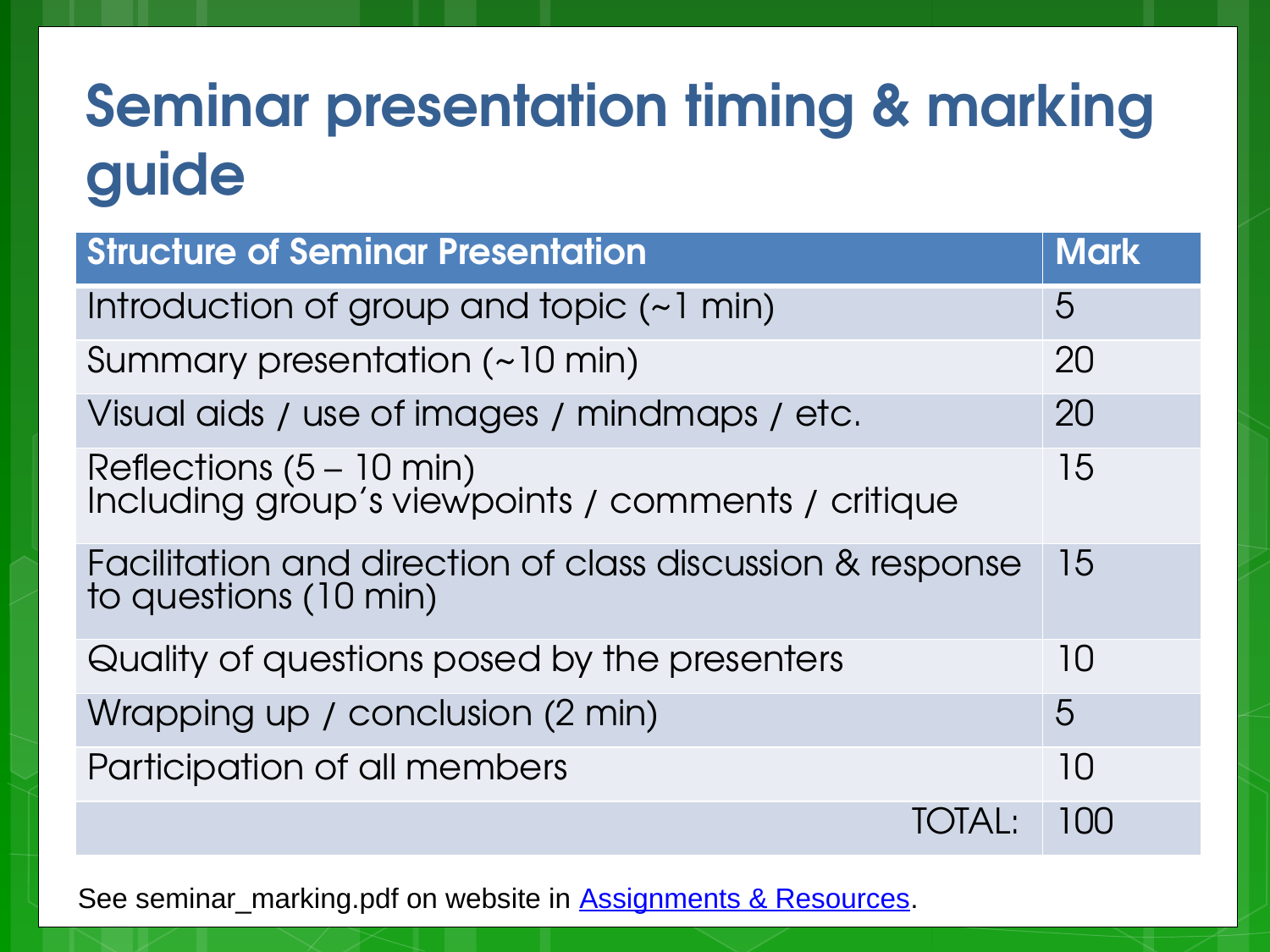

# Seminar presentation timing & marking guide
| Structure of Seminar Presentation | Mark |
| --- | --- |
| Introduction of group and topic (~1 min) | 5 |
| Summary presentation (~10 min) | 20 |
| Visual aids / use of images / mindmaps / etc. | 20 |
| Reflections (5 – 10 min) Including group’s viewpoints / comments / critique | 15 |
| Facilitation and direction of class discussion & response to questions (10 min) | 15 |
| Quality of questions posed by the presenters | 10 |
| Wrapping up / conclusion (2 min) | 5 |
| Participation of all members | 10 |
| TOTAL: | 100 |
See seminar_marking.pdf on website in Assignments & Resources.